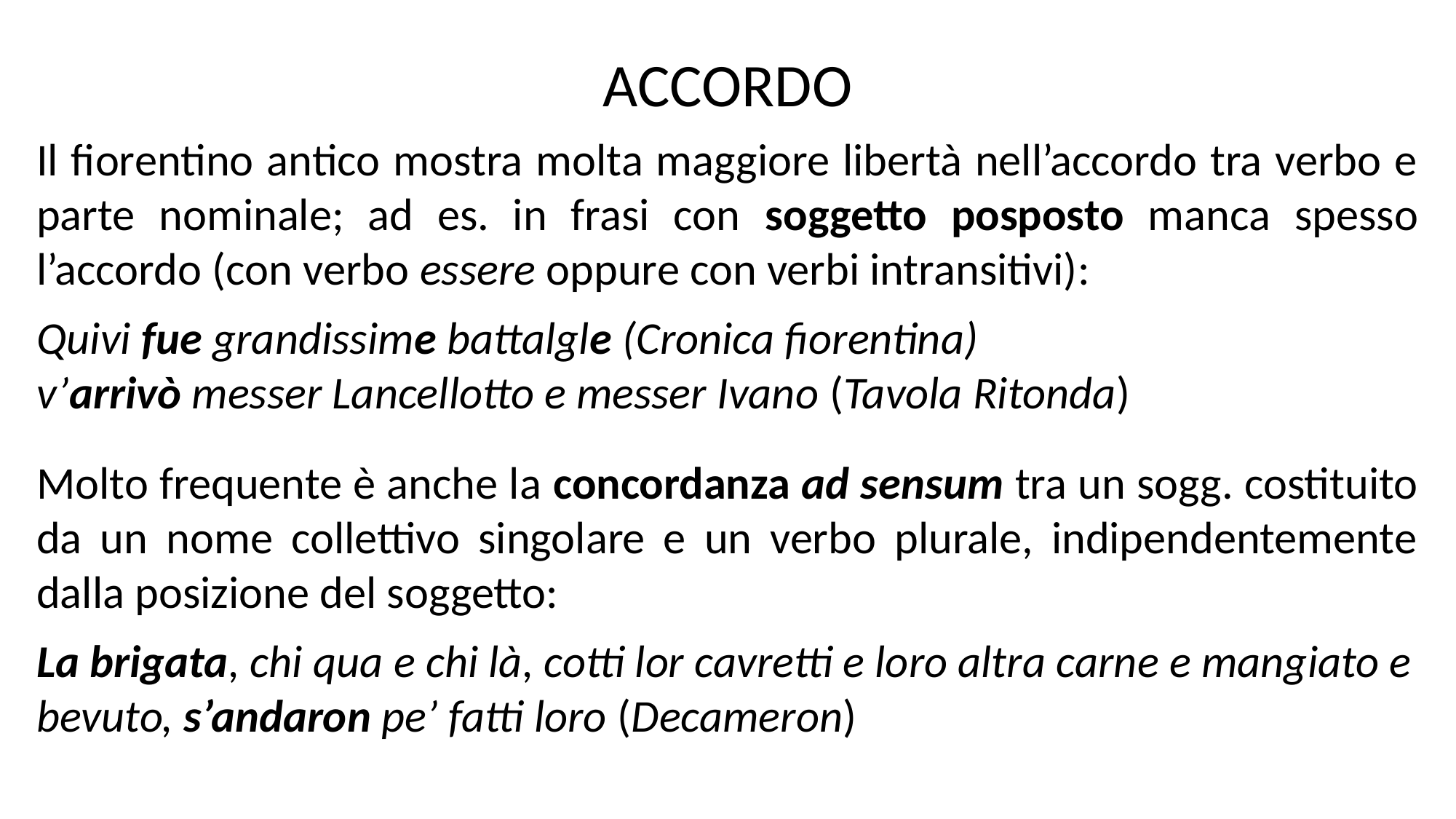

ACCORDO
Il fiorentino antico mostra molta maggiore libertà nell’accordo tra verbo e parte nominale; ad es. in frasi con soggetto posposto manca spesso l’accordo (con verbo essere oppure con verbi intransitivi):

Quivi fue grandissime battalgle (Cronica fiorentina)
v’arrivò messer Lancellotto e messer Ivano (Tavola Ritonda)
Molto frequente è anche la concordanza ad sensum tra un sogg. costituito da un nome collettivo singolare e un verbo plurale, indipendentemente dalla posizione del soggetto:

La brigata, chi qua e chi là, cotti lor cavretti e loro altra carne e mangiato e bevuto, s’andaron pe’ fatti loro (Decameron)